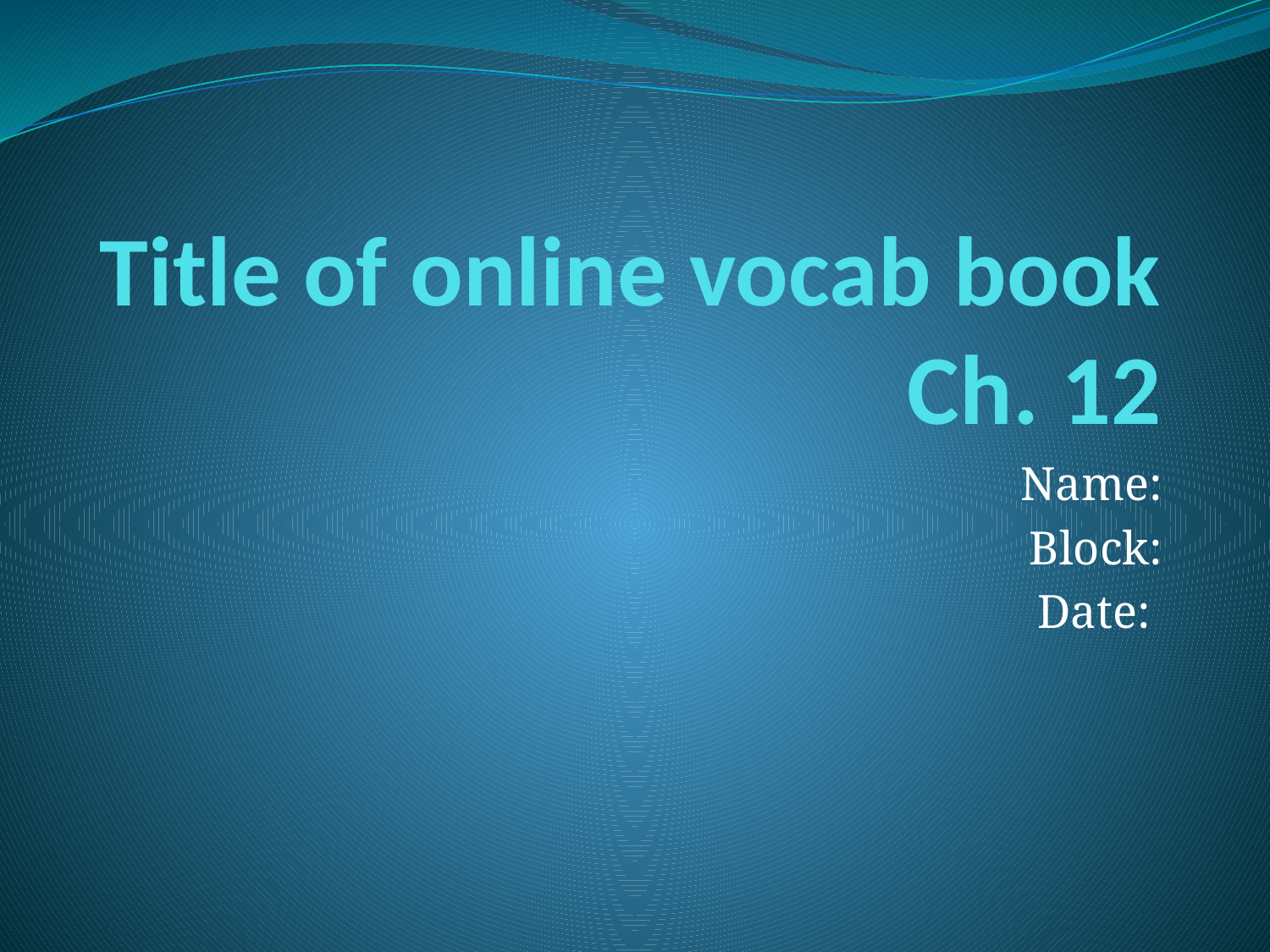

# Title of online vocab book Ch. 12
Name:
Block:
Date: